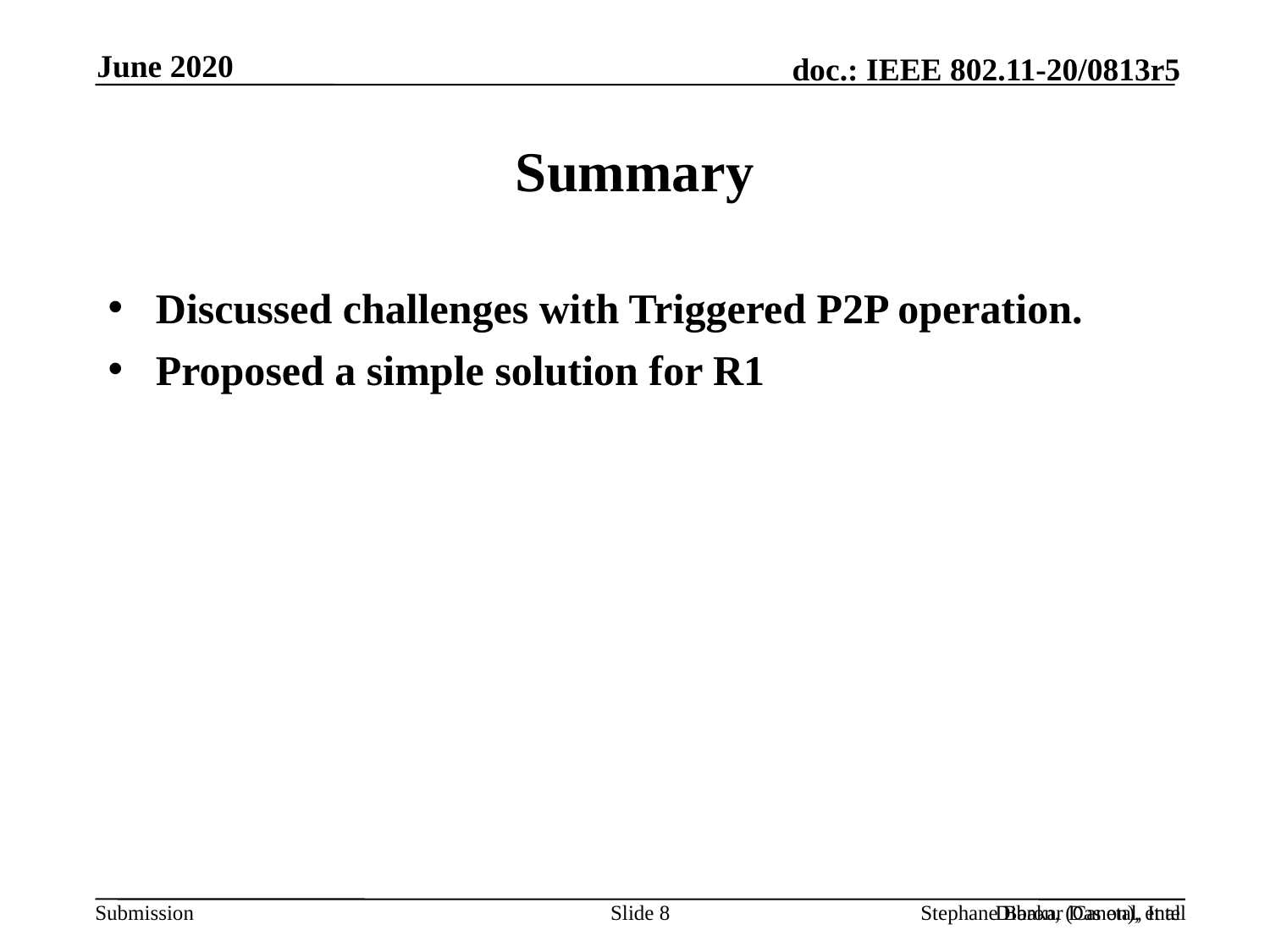

Dibakar Das etal, Intel
June 2020
# Summary
Discussed challenges with Triggered P2P operation.
Proposed a simple solution for R1

Slide 8
Stephane Baron, (Canon), et al